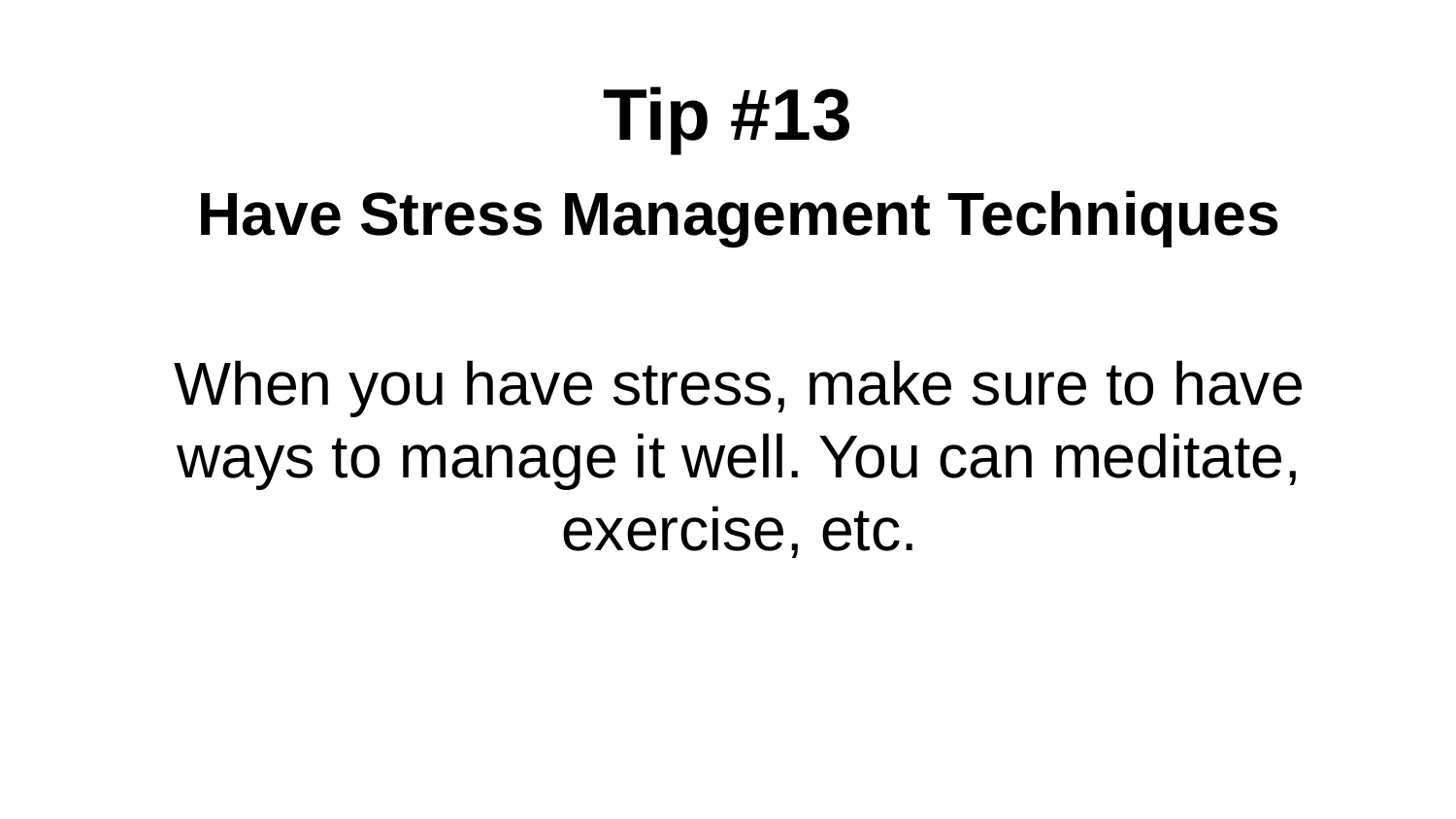

# Tip #13

Have Stress Management Techniques

When you have stress, make sure to have ways to manage it well. You can meditate, exercise, etc.